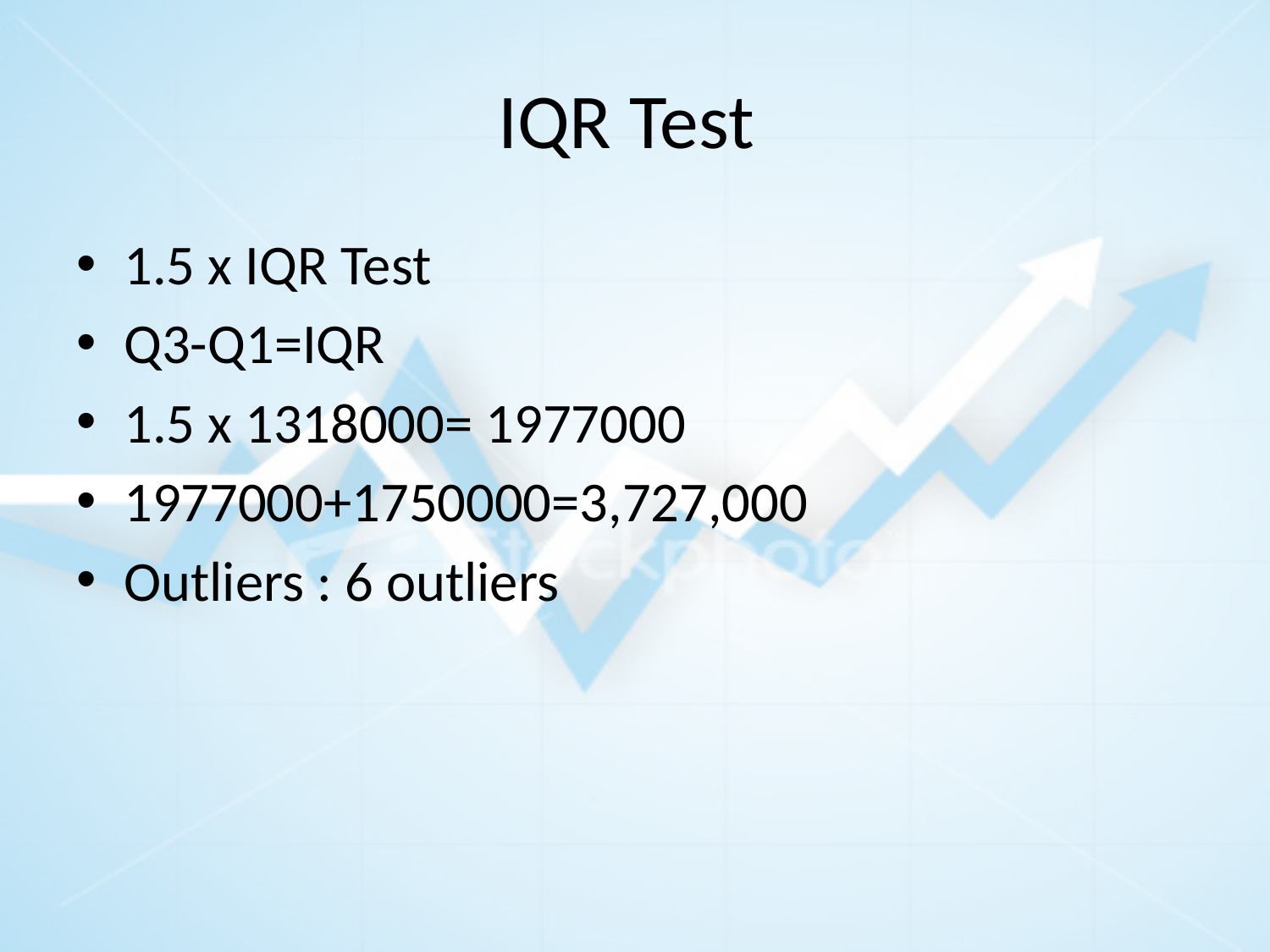

# IQR Test
1.5 x IQR Test
Q3-Q1=IQR
1.5 x 1318000= 1977000
1977000+1750000=3,727,000
Outliers : 6 outliers